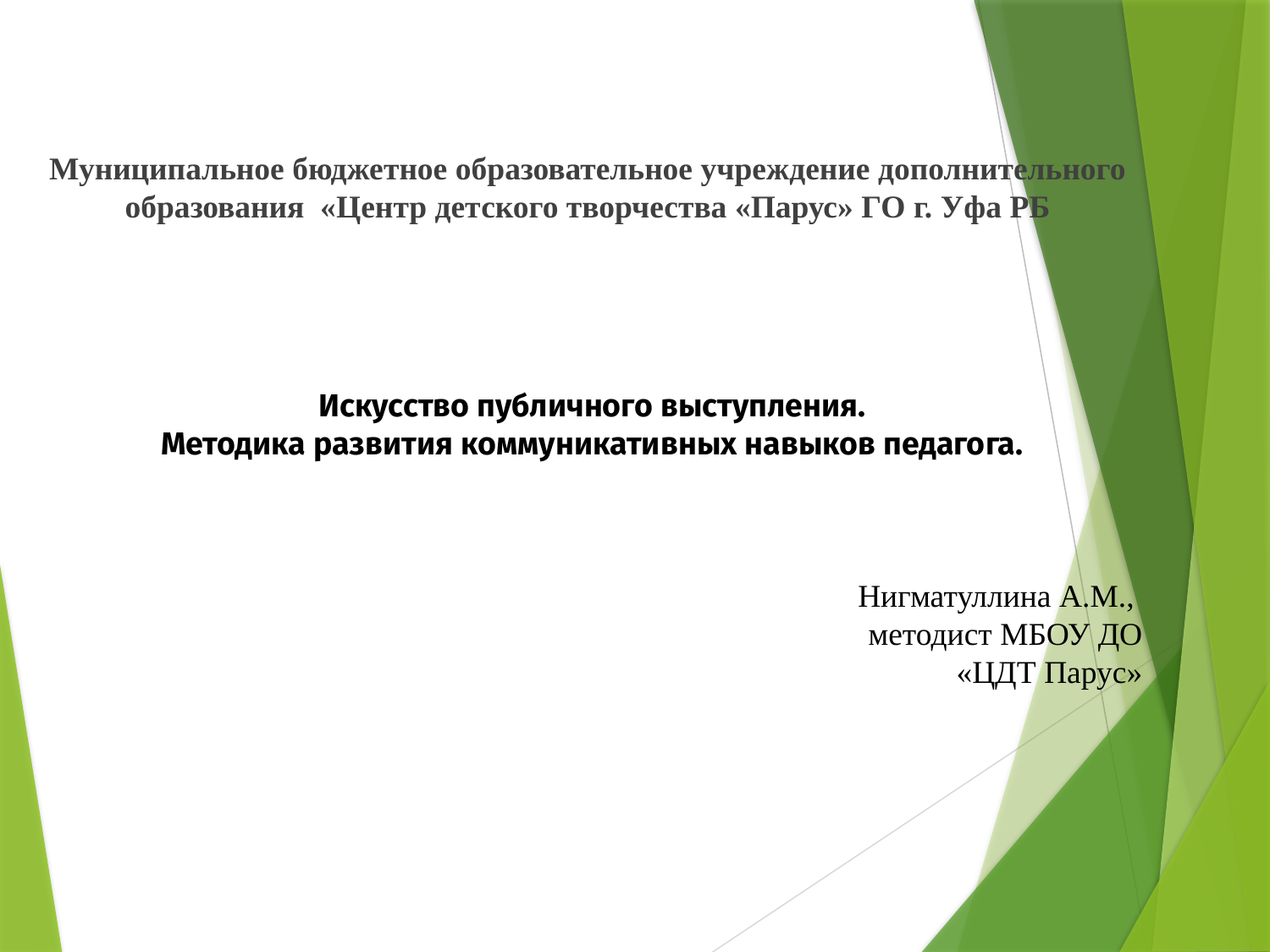

Муниципальное бюджетное образовательное учреждение дополнительного образования  «Центр детского творчества «Парус» ГО г. Уфа РБ

Искусство публичного выступления.
Методика развития коммуникативных навыков педагога.

Нигматуллина А.М.,
методист МБОУ ДО
 «ЦДТ Парус»